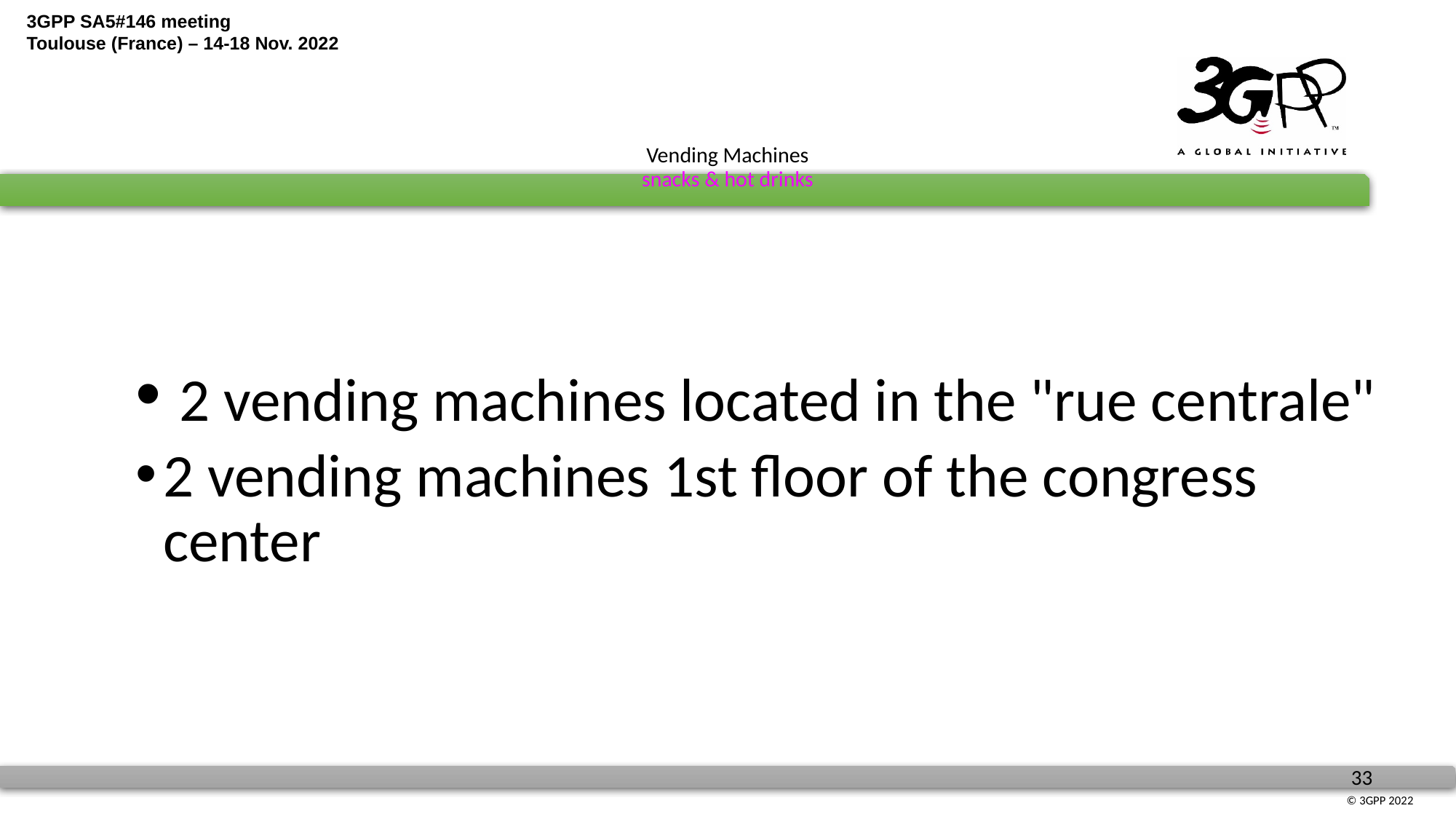

# Vending Machines snacks & hot drinks
 2 vending machines located in the "rue centrale"
2 vending machines 1st floor of the congress center